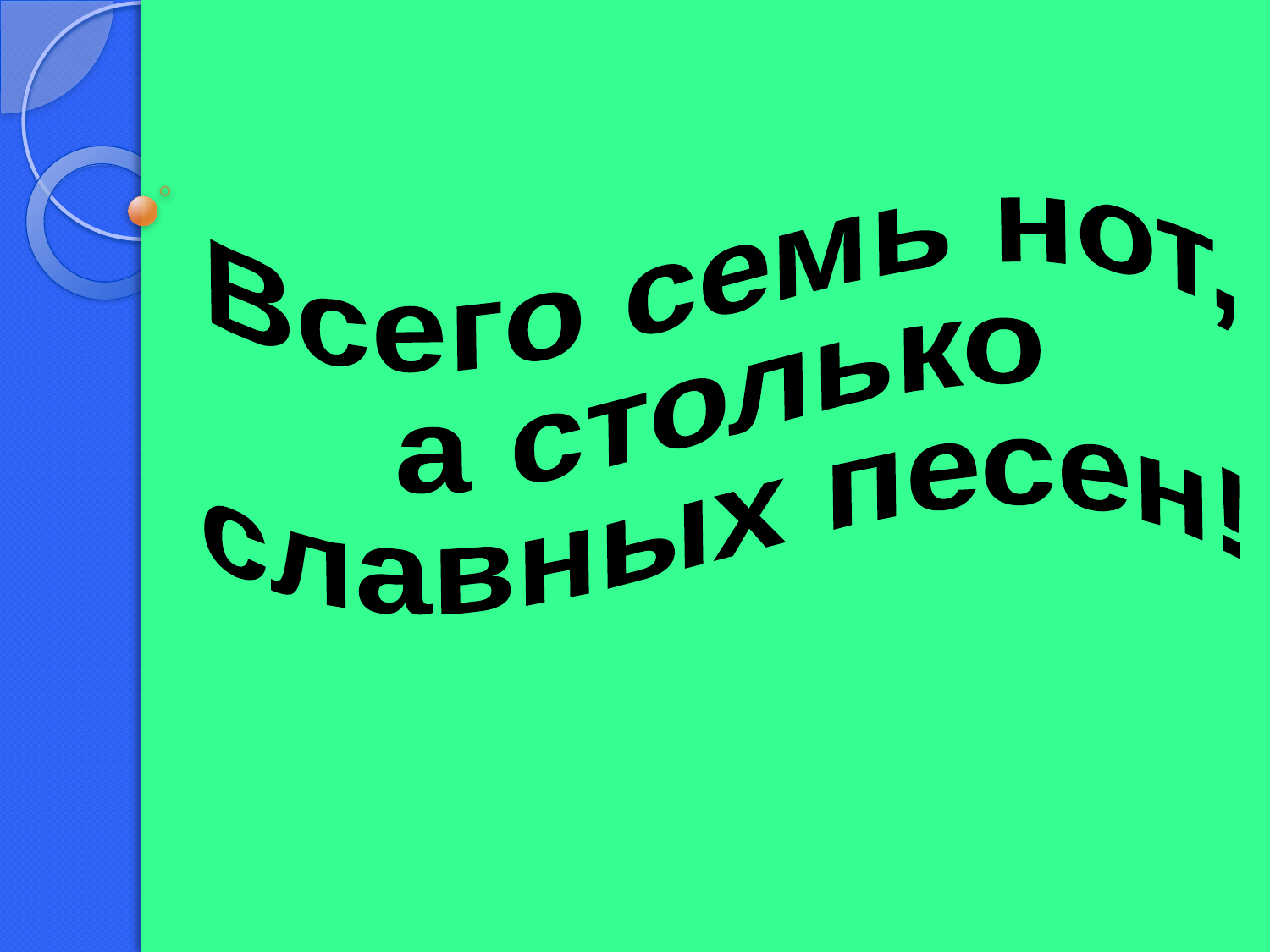

Всего семь нот,
а столько
славных песен!